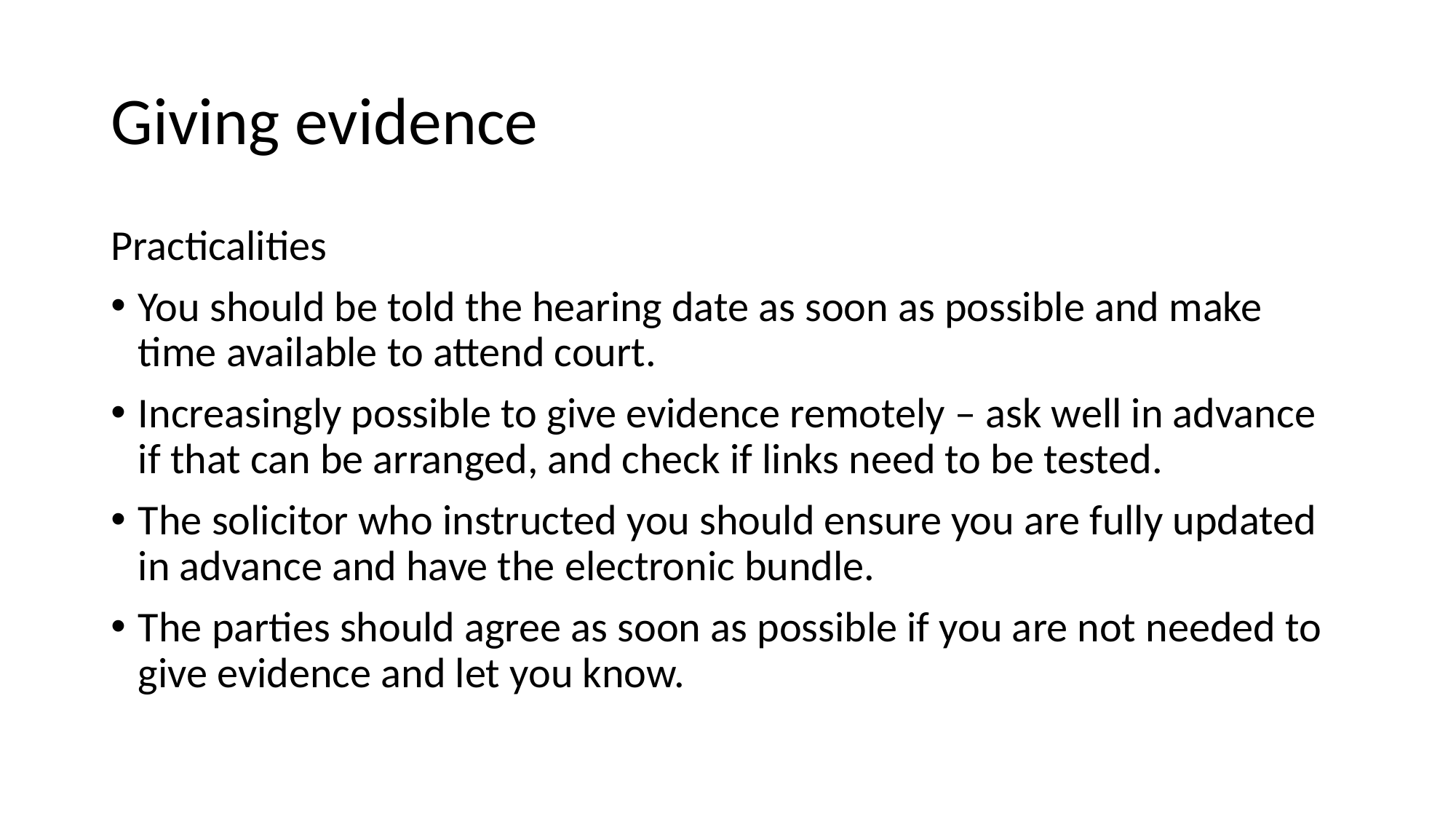

# Giving evidence
Practicalities
You should be told the hearing date as soon as possible and make time available to attend court.
Increasingly possible to give evidence remotely – ask well in advance if that can be arranged, and check if links need to be tested.
The solicitor who instructed you should ensure you are fully updated in advance and have the electronic bundle.
The parties should agree as soon as possible if you are not needed to give evidence and let you know.